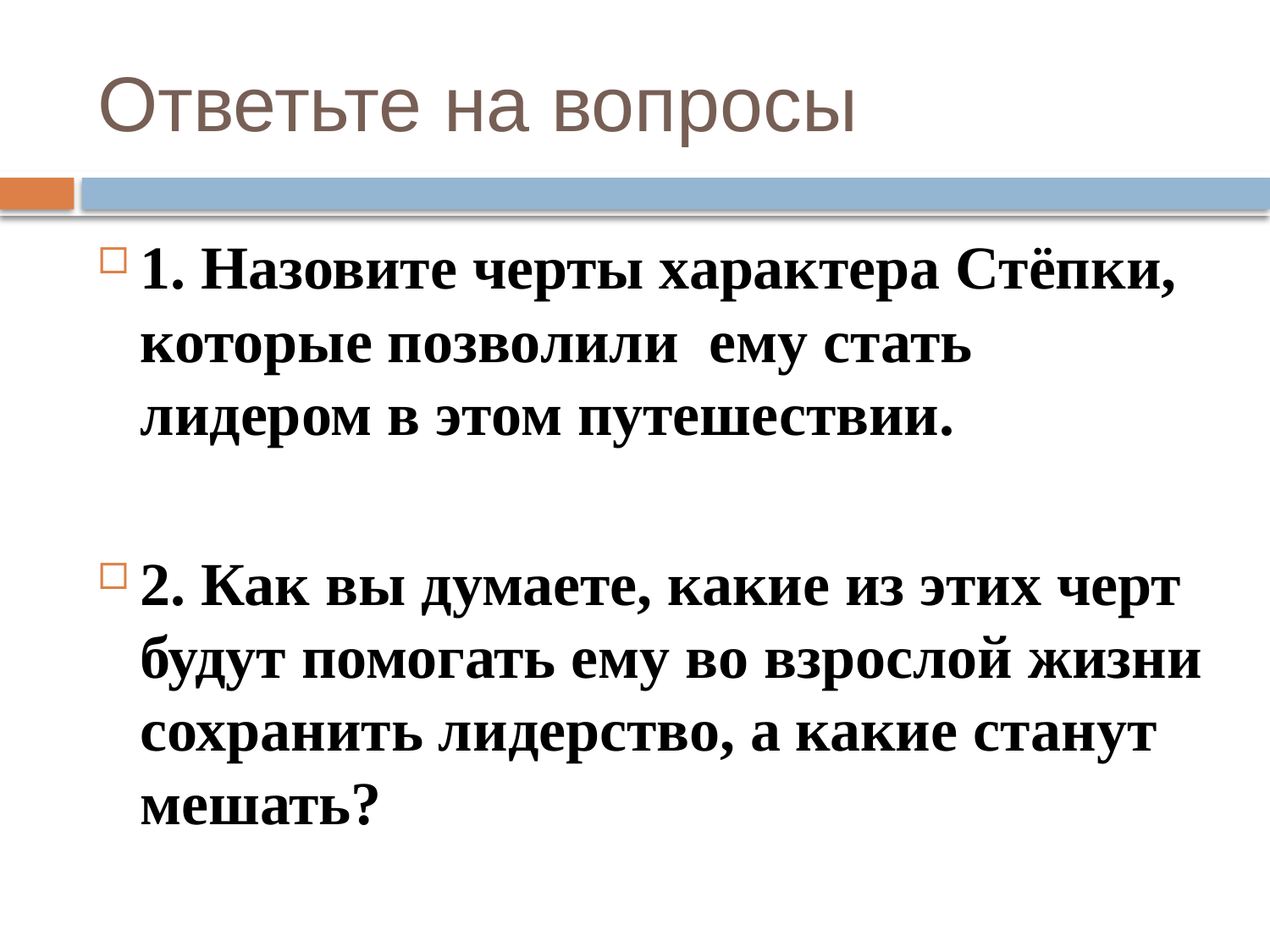

# Ответьте на вопросы
1. Назовите черты характера Стёпки, которые позволили  ему стать лидером в этом путешествии.

2. Как вы думаете, какие из этих черт будут помогать ему во взрослой жизни сохранить лидерство, а какие станут мешать?